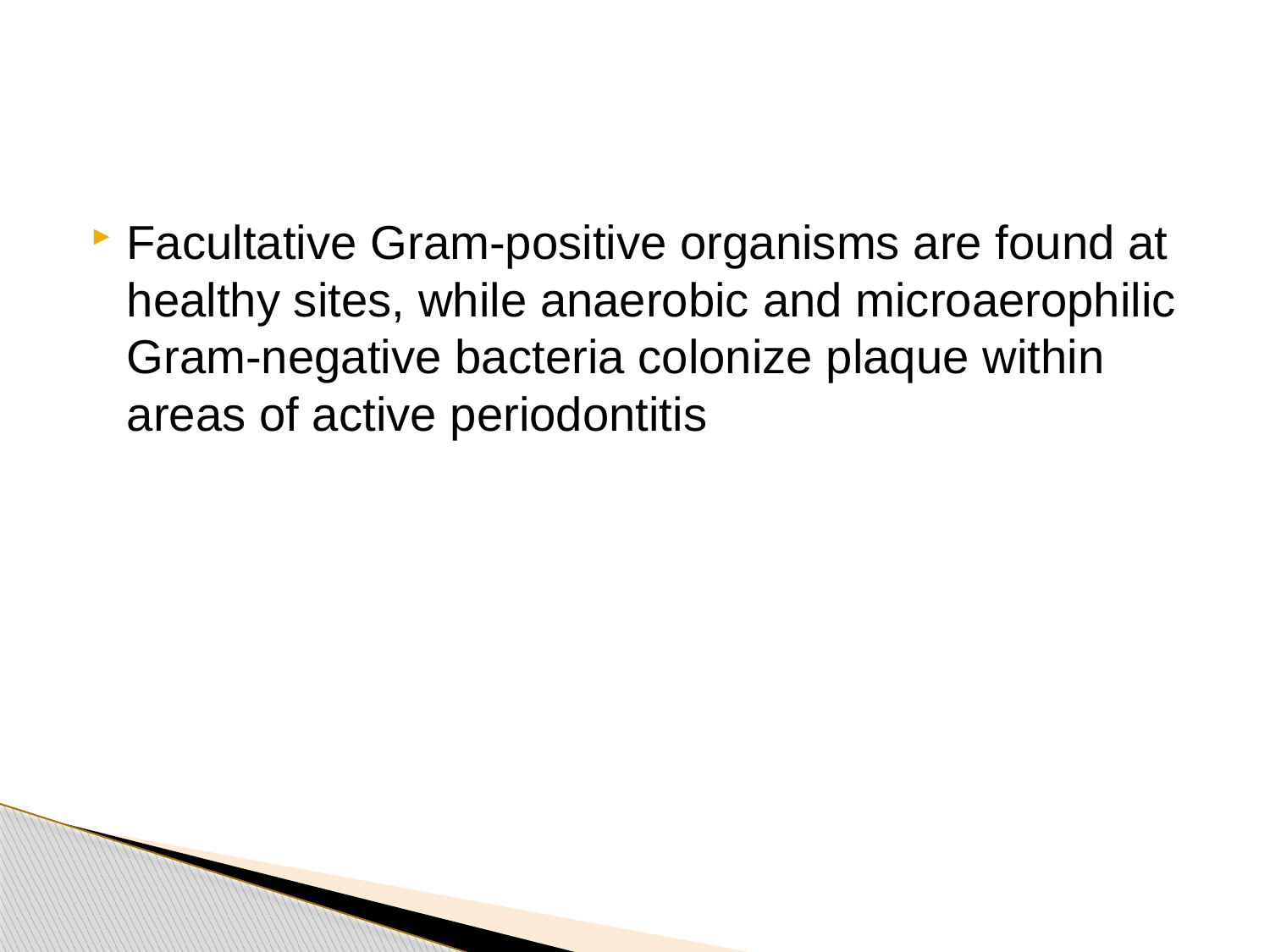

Facultative Gram-positive organisms are found at healthy sites, while anaerobic and microaerophilic Gram-negative bacteria colonize plaque within areas of active periodontitis